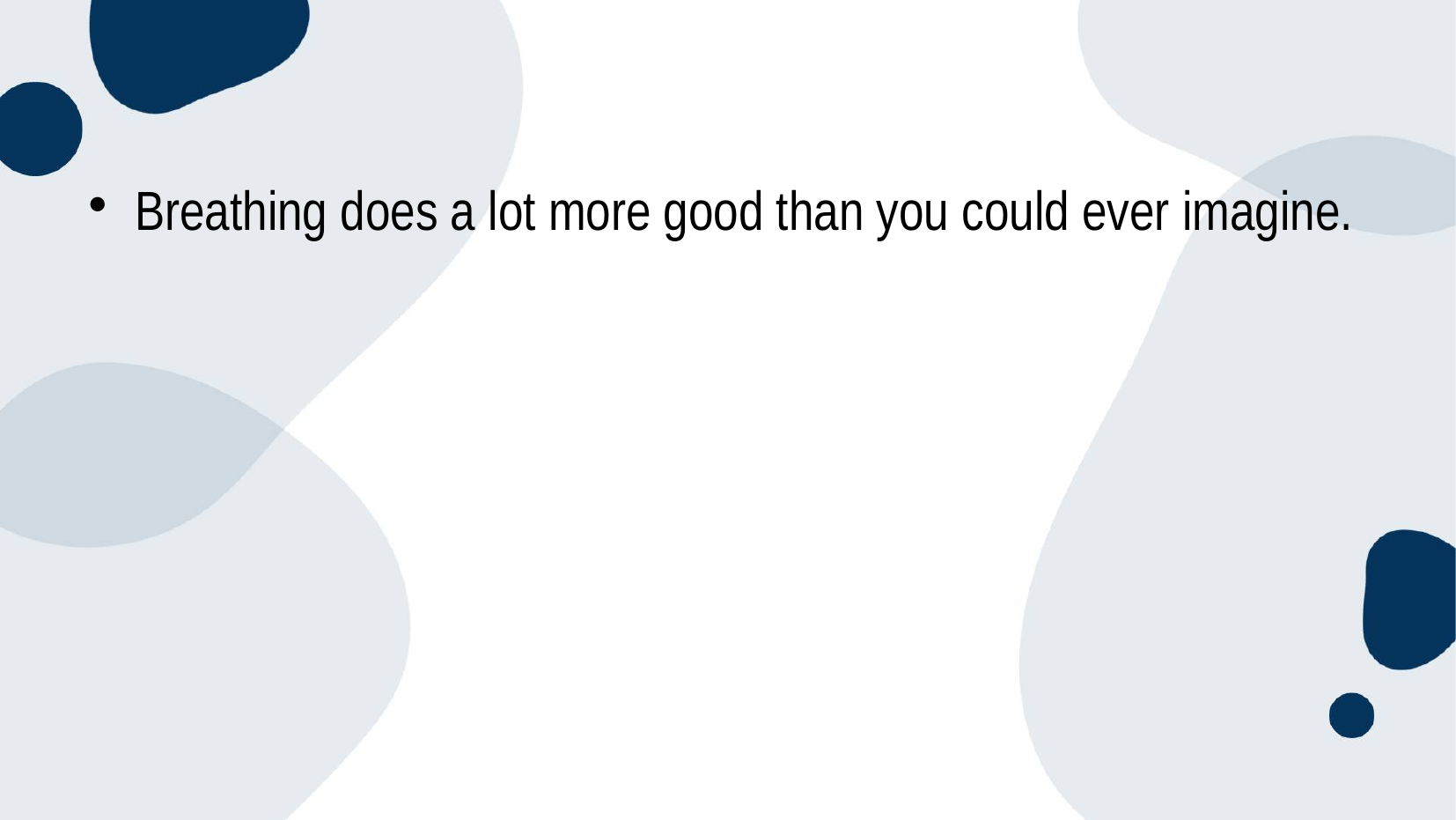

Breathing does a lot more good than you could ever imagine.